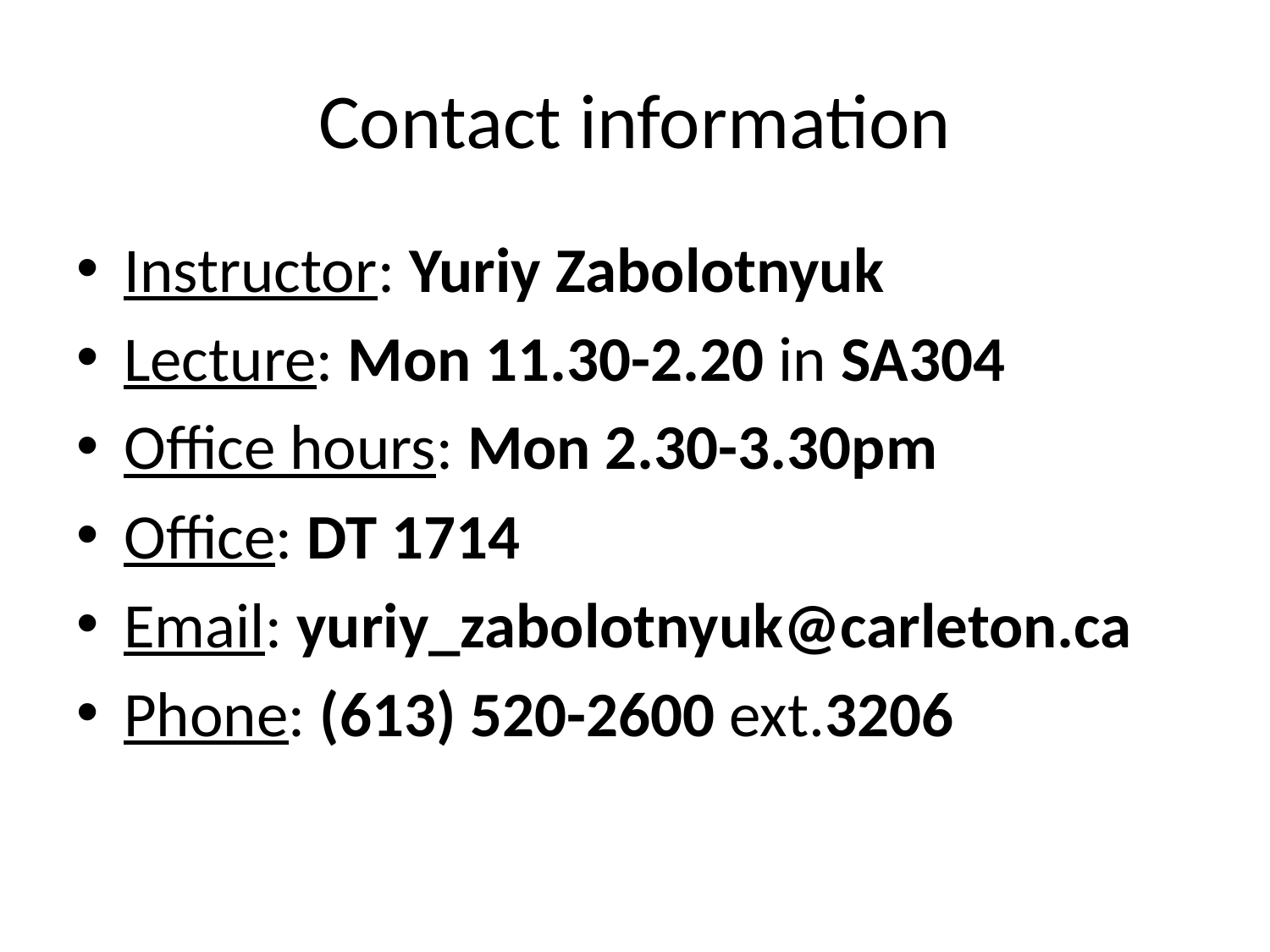

# Contact information
Instructor: Yuriy Zabolotnyuk
Lecture: Mon 11.30-2.20 in SA304
Office hours: Mon 2.30-3.30pm
Office: DT 1714
Email: yuriy_zabolotnyuk@carleton.ca
Phone: (613) 520-2600 ext.3206